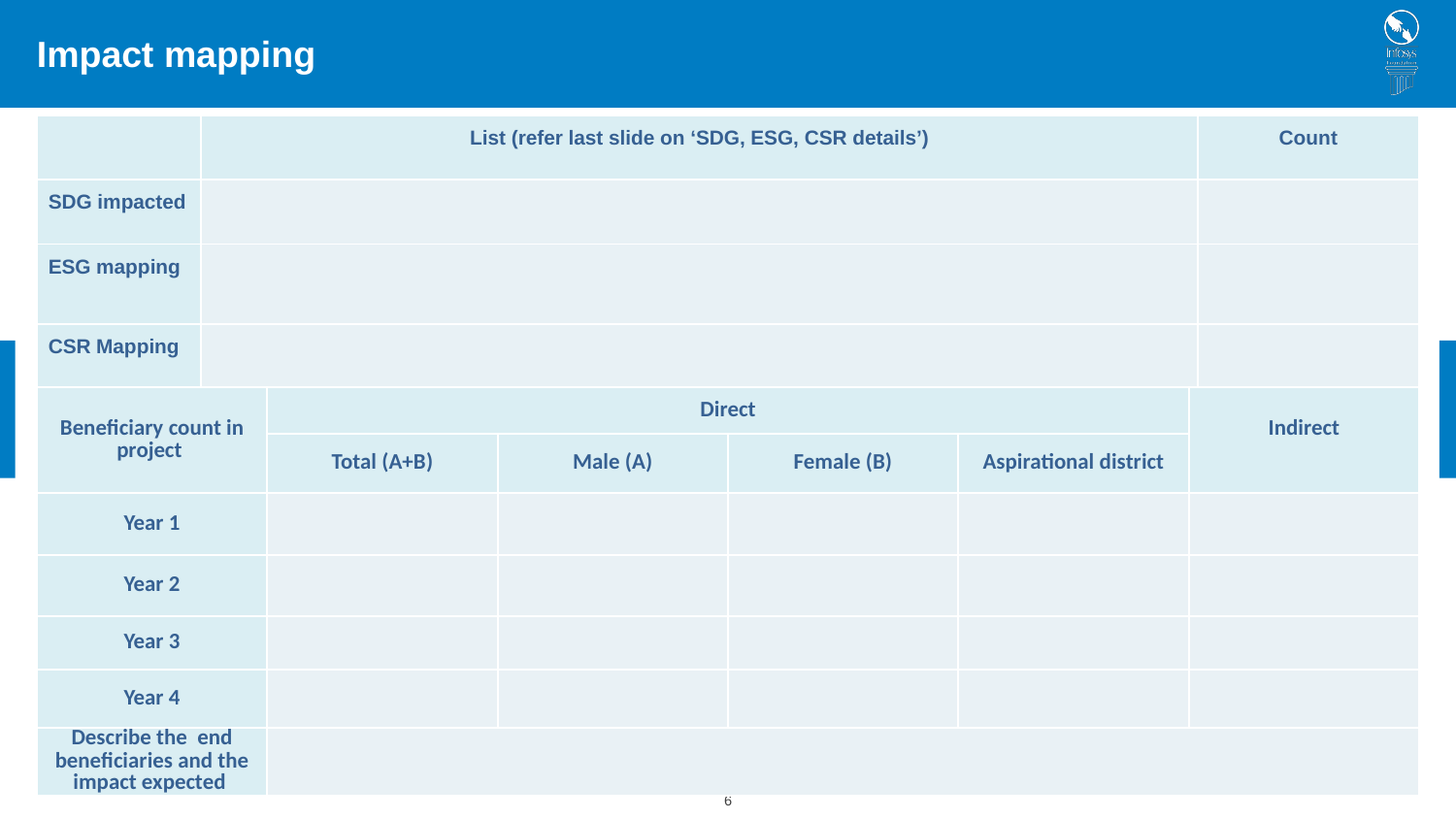

Impact mapping
|  | List (refer last slide on ‘SDG, ESG, CSR details’) | Count |
| --- | --- | --- |
| SDG impacted |  |  |
| ESG mapping |  |  |
| CSR Mapping |  |  |
| Beneficiary count in project | Direct |  |  |  | Indirect |
| --- | --- | --- | --- | --- | --- |
|  | Total (A+B) | Male (A) | Female (B) | Aspirational district |  |
| Year 1 |  |  |  |  |  |
| Year 2 |  |  |  |  |  |
| Year 3 |  |  |  |  |  |
| Year 4 |  |  |  |  |  |
| Describe the end beneficiaries and the impact expected |  |  |  |  |  |
6